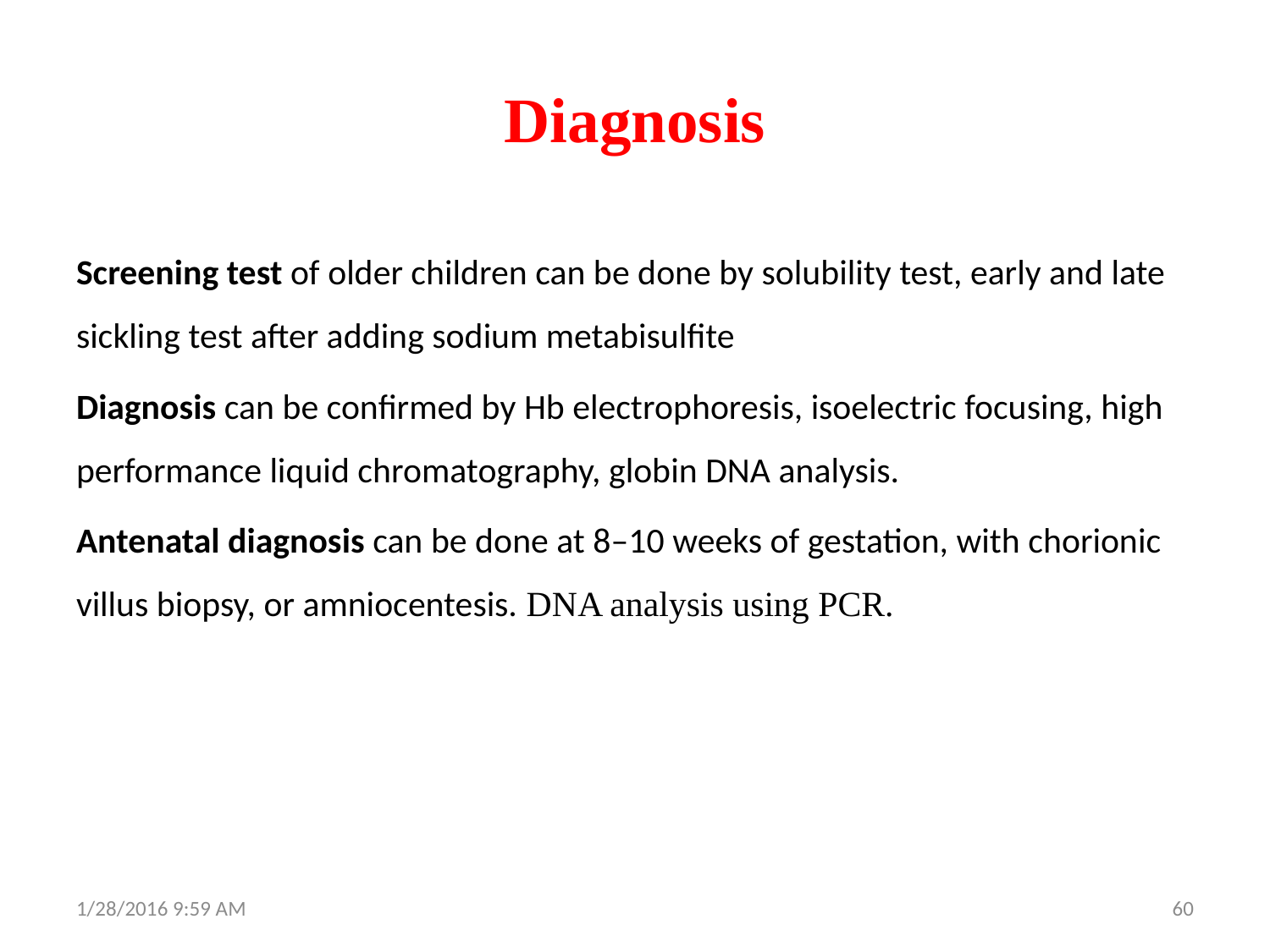

# Diagnosis
Screening test of older children can be done by solubility test, early and late sickling test after adding sodium metabisulfite
Diagnosis can be confirmed by Hb electrophoresis, isoelectric focusing, high performance liquid chromatography, globin DNA analysis.
Antenatal diagnosis can be done at 8–10 weeks of gestation, with chorionic villus biopsy, or amniocentesis. DNA analysis using PCR.

1/28/2016 9:59 AM
60